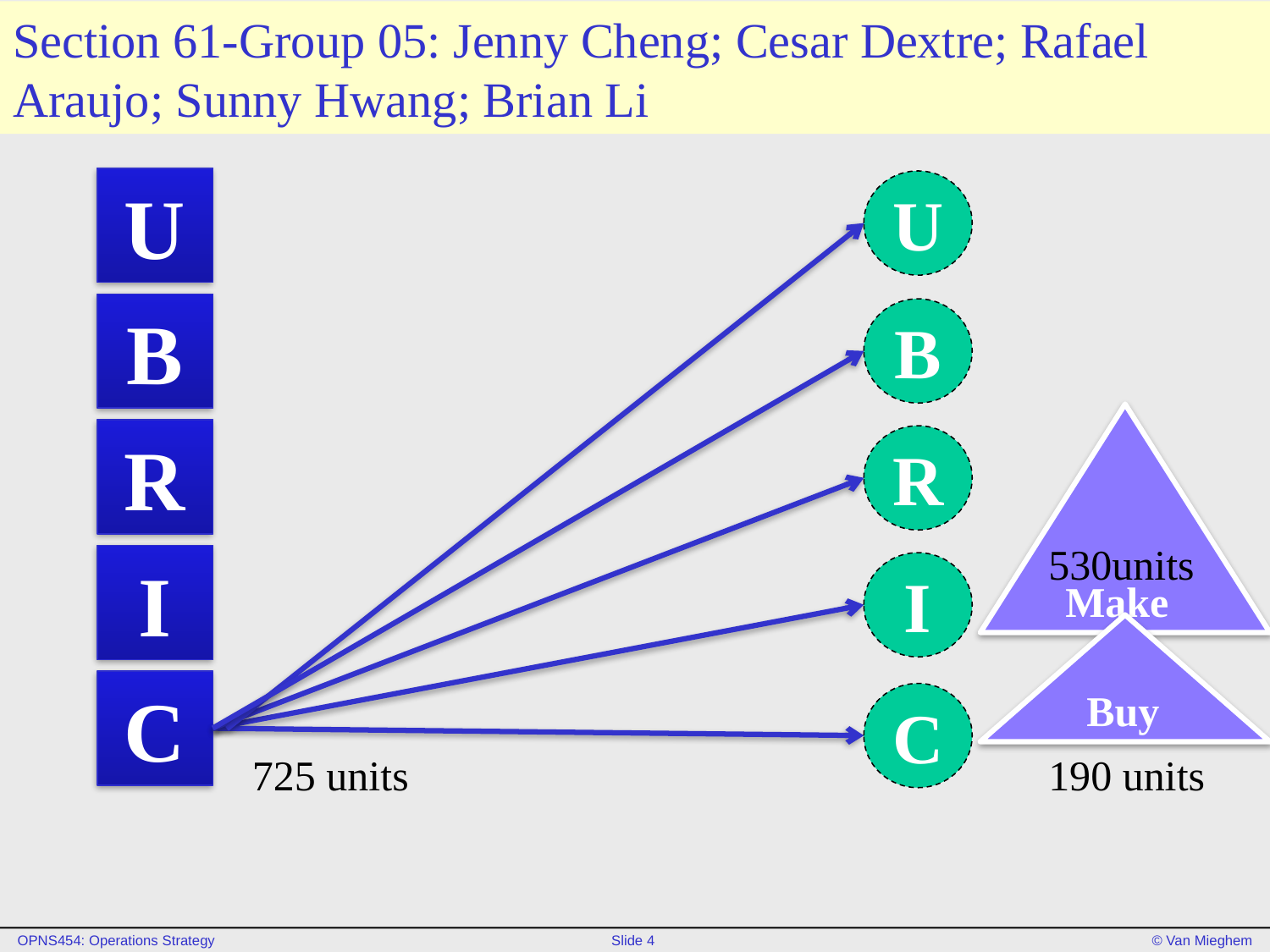

# Section 61-Group 05: Jenny Cheng; Cesar Dextre; Rafael Araujo; Sunny Hwang; Brian Li
U
U
B
B
  Make
530units
  Buy
190 units
R
R
I
I
C
C
725 units